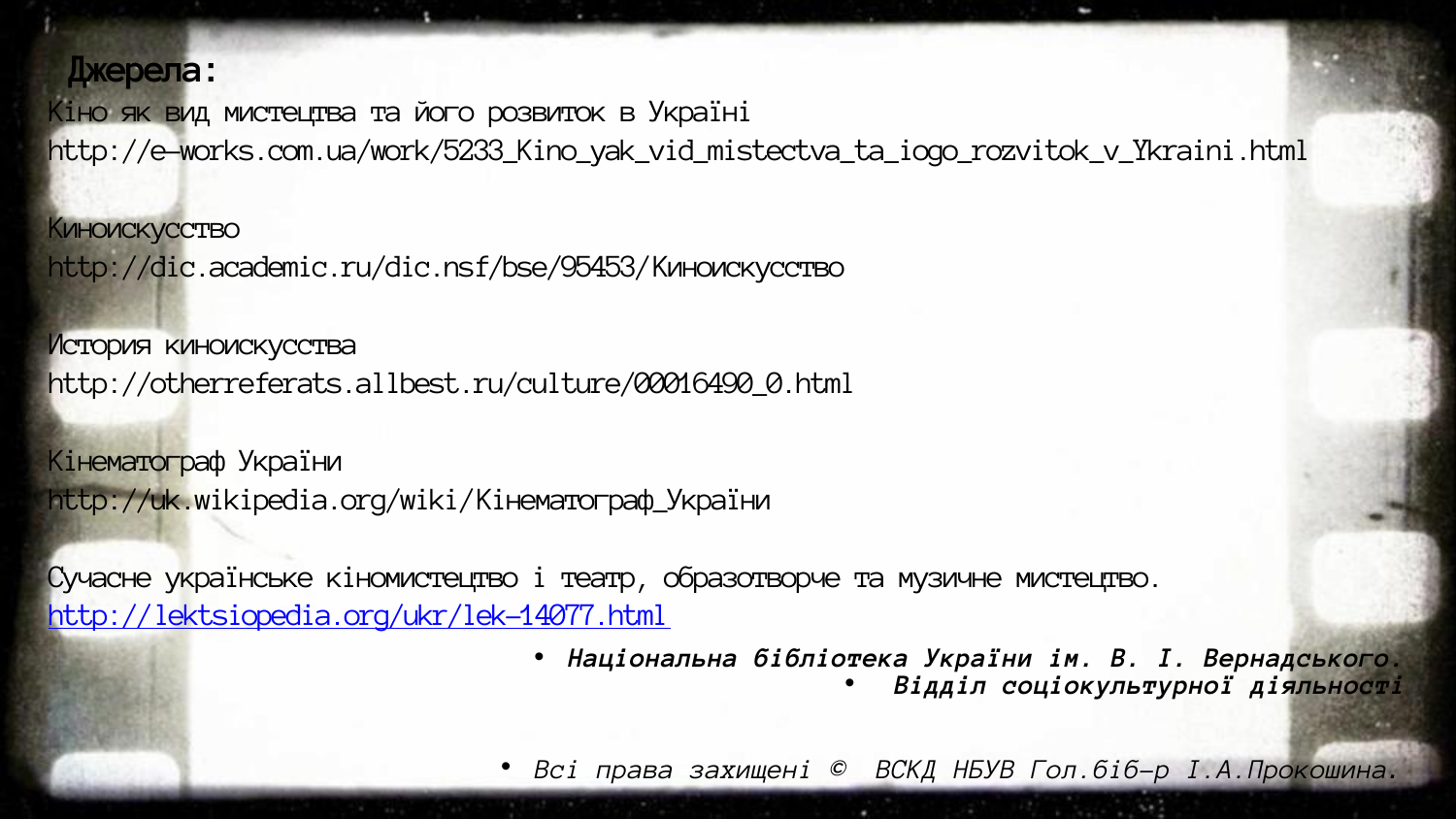

Джерела:
Кіно як вид мистецтва та його розвиток в Україні
http://e-works.com.ua/work/5233_Kino_yak_vid_mistectva_ta_iogo_rozvitok_v_Ykraini.html

Киноискусство
http://dic.academic.ru/dic.nsf/bse/95453/Киноискусство

История киноискусства
http://otherreferats.allbest.ru/culture/00016490_0.html

Кінематограф України
http://uk.wikipedia.org/wiki/Кінематограф_України

Сучасне українське кіномистецтво і театр, образотворче та музичне мистецтво.
http://lektsiopedia.org/ukr/lek-14077.html

Національна бібліотека України ім. В. І. Вернадського.
 Відділ соціокультурної діяльності

Всі права захищені ©  ВСКД НБУВ Гол.біб-р І.А.Прокошина.